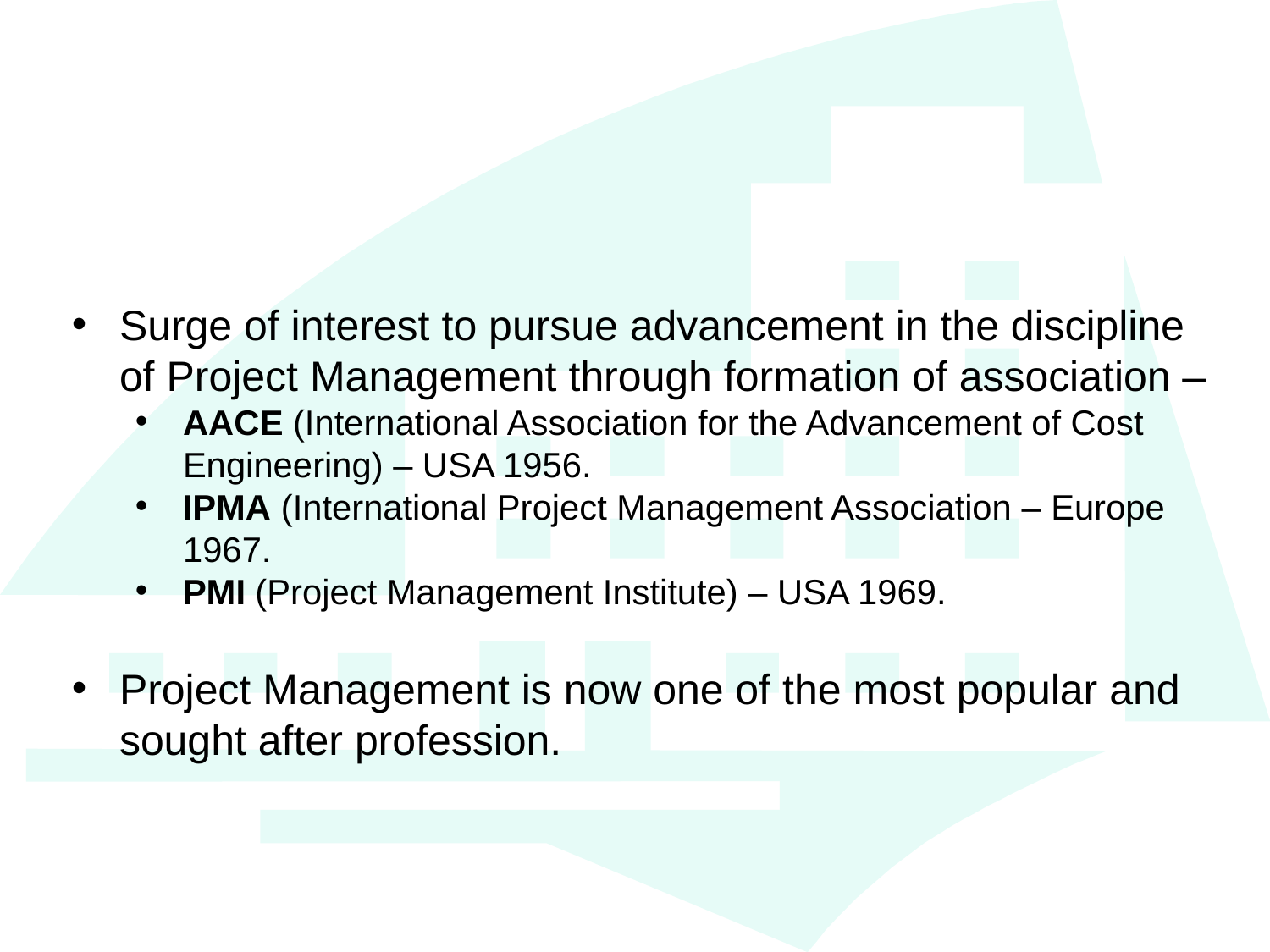

Surge of interest to pursue advancement in the discipline of Project Management through formation of association –
AACE (International Association for the Advancement of Cost
Engineering) – USA 1956.
IPMA (International Project Management Association – Europe
	1967.
PMI (Project Management Institute) – USA 1969.

Project Management is now one of the most popular and  sought after profession.

22